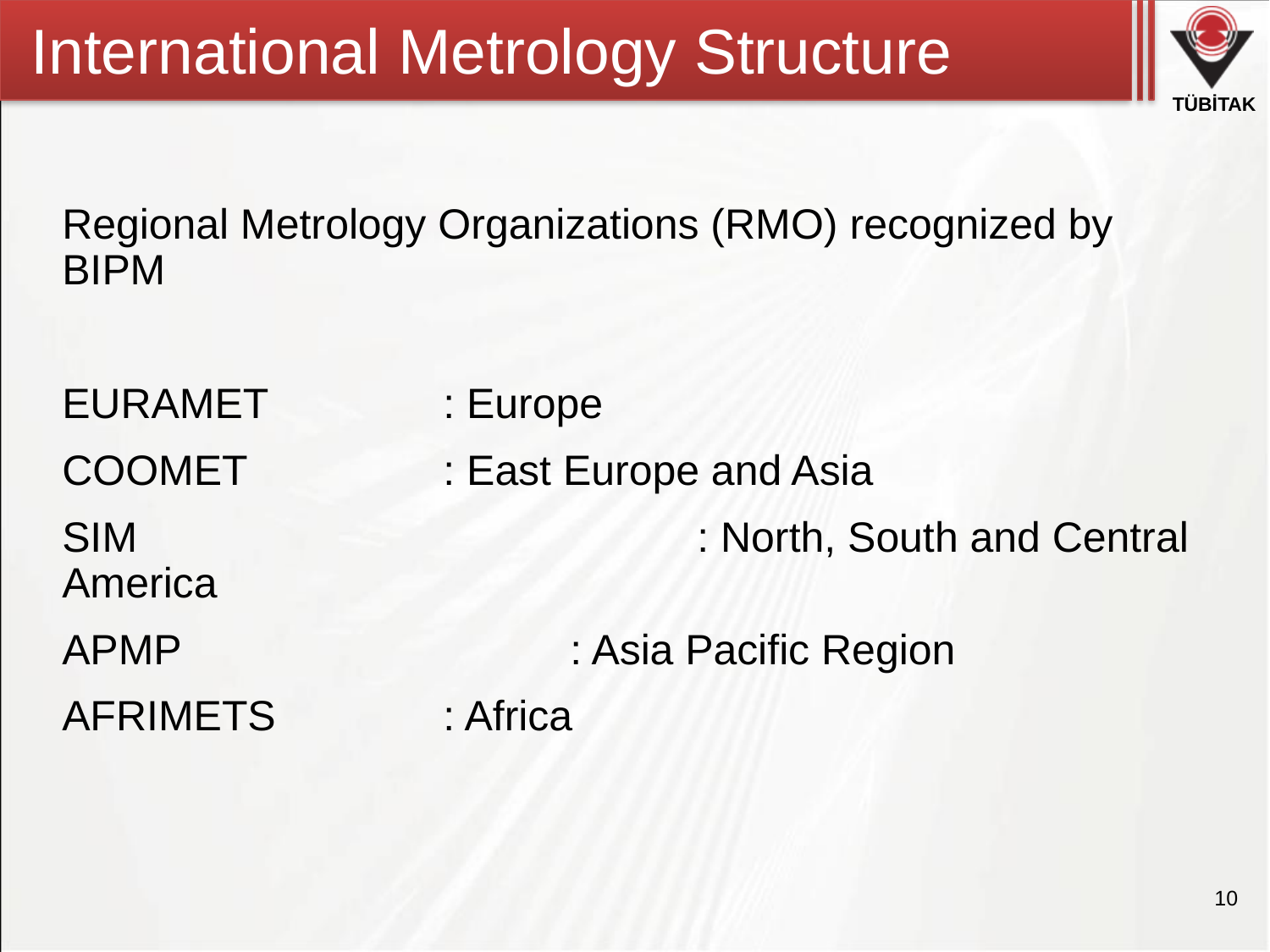

International Metrology Structure

Regional Metrology Organizations (RMO) recognized by BIPM

EURAMET		: Europe
COOMET		: East Europe and Asia
SIM					: North, South and Central America
APMP				: Asia Pacific Region
AFRIMETS		: Africa
10